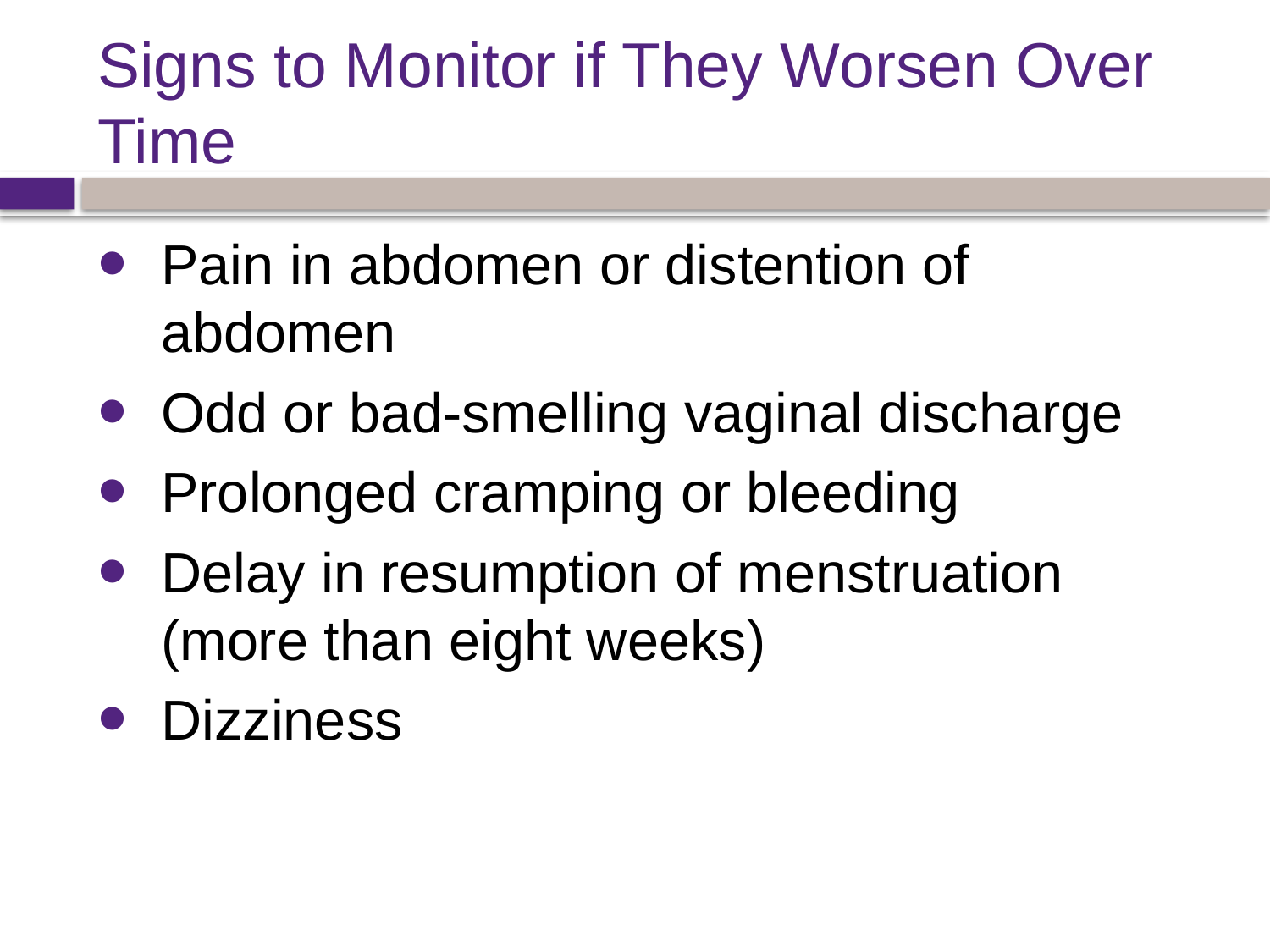

# Signs to Monitor if They Worsen Over Time
Pain in abdomen or distention of abdomen
Odd or bad-smelling vaginal discharge
Prolonged cramping or bleeding
Delay in resumption of menstruation (more than eight weeks)
Dizziness